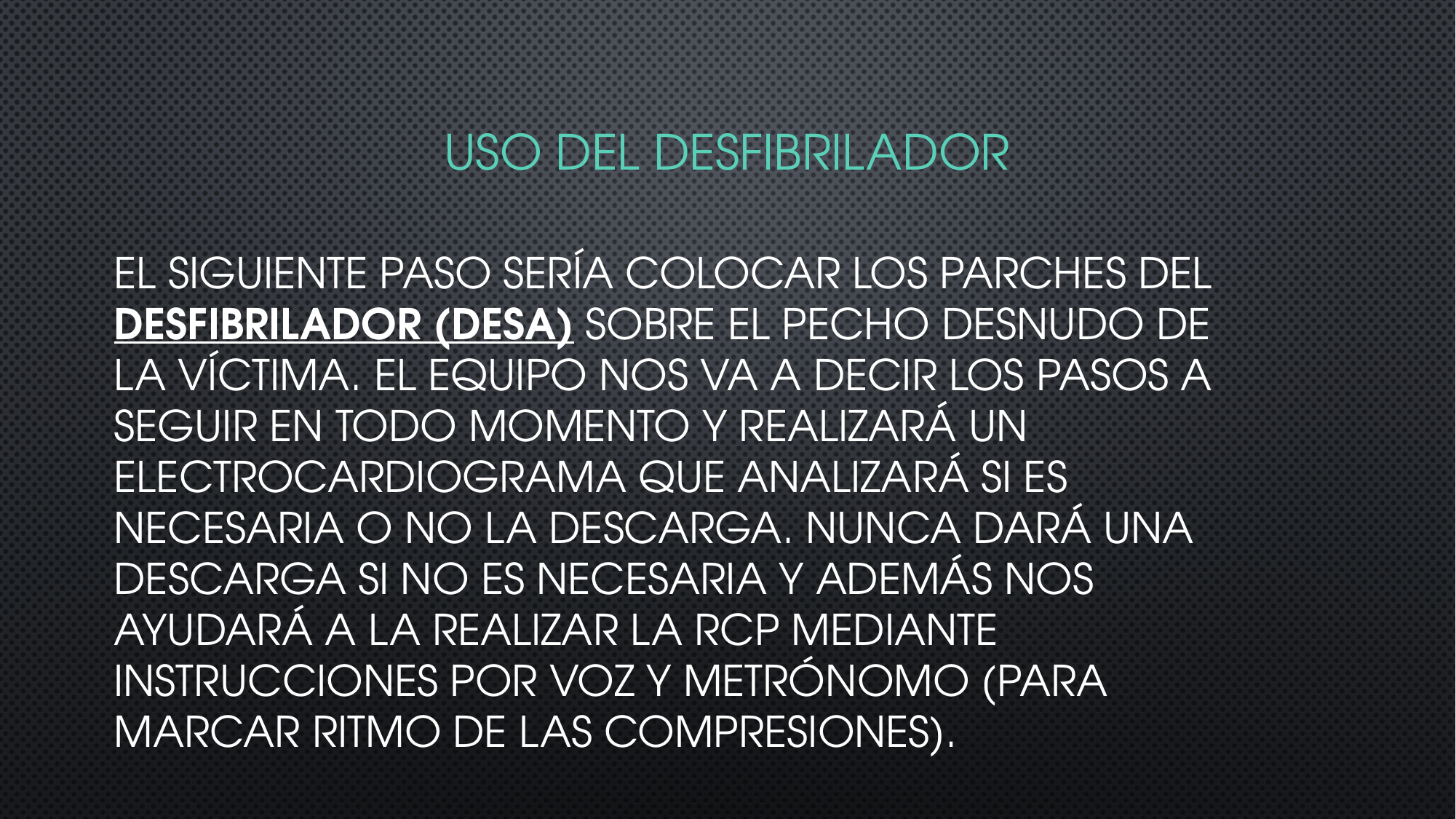

# USO DEL DESFIBRILADOR
El siguiente paso sería colocar los parches del desfibrilador (DESA) sobre el pecho desnudo de la víctima. El equipo nos va a decir los pasos a seguir en todo momento y realizará un electrocardiograma que analizará si es necesaria o no la descarga. Nunca dará una descarga si no es necesaria y además nos ayudará a la realizar la RCP mediante instrucciones por voz y metrónomo (para marcar ritmo de las compresiones).